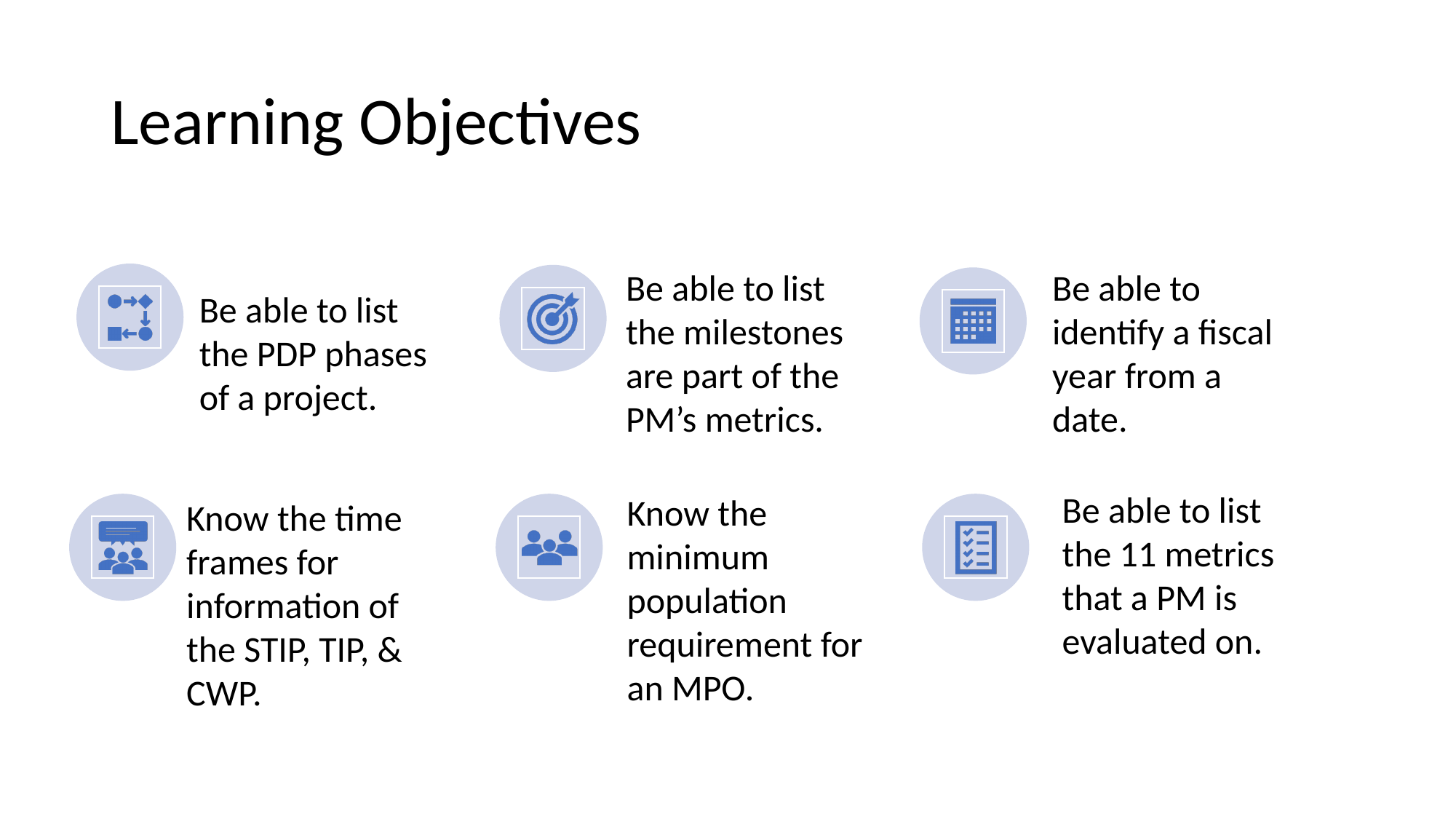

# Learning Objectives

Be able to list the PDP phases of a project.
Be able to list the milestones are part of the PM’s metrics.
Be able to identify a fiscal year from a date.

Be able to list the 11 metrics that a PM is evaluated on.
Know the minimum population requirement for an MPO.
Know the time frames for information of the STIP, TIP, & CWP.